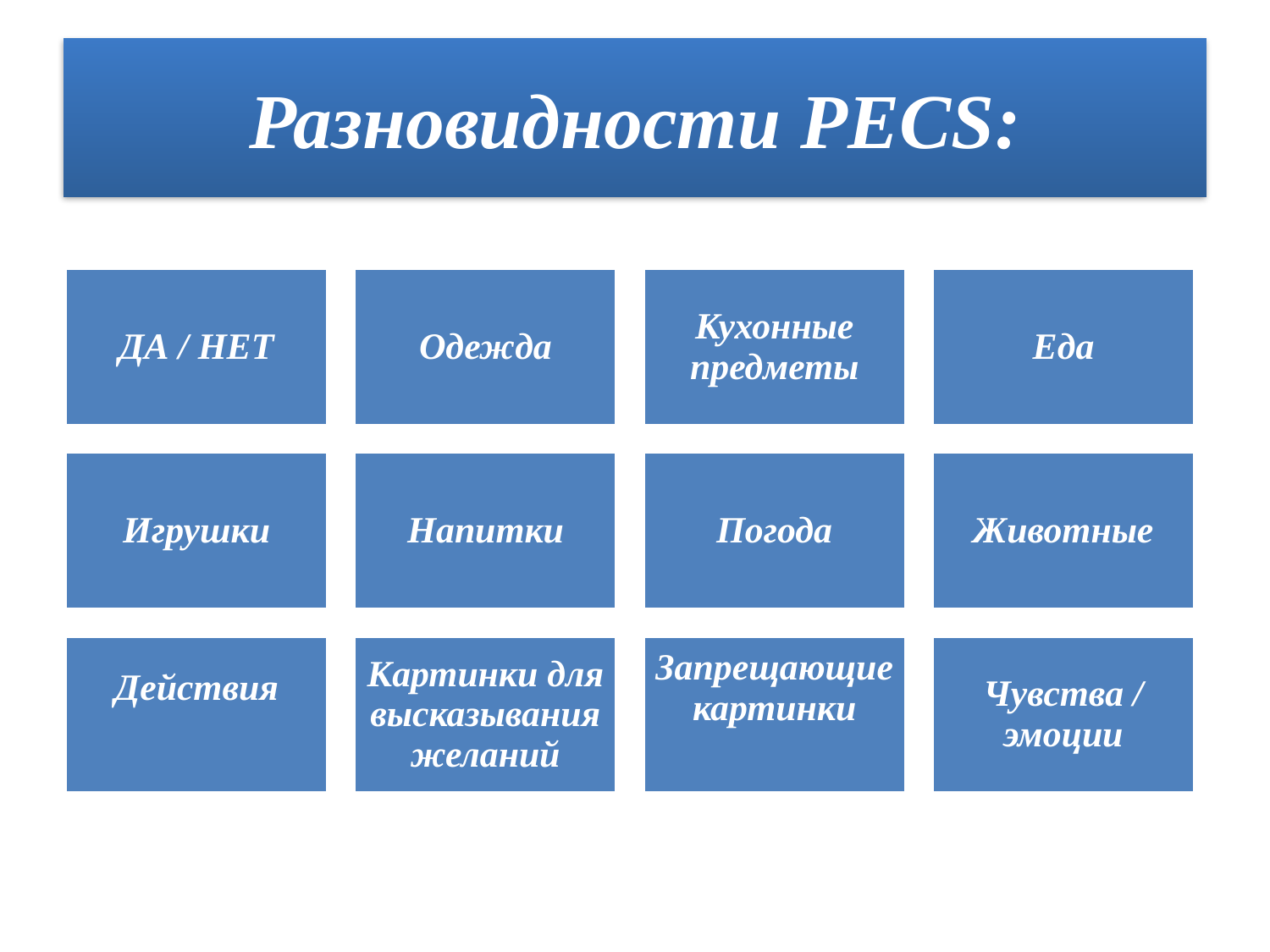

# Разновидности PECS:
ДА / НЕТ
Одежда
Кухонные предметы
Еда
Игрушки
Напитки
Погода
Животные
Действия

Картинки для высказывания желаний
Запрещающие картинки

Чувства / эмоции